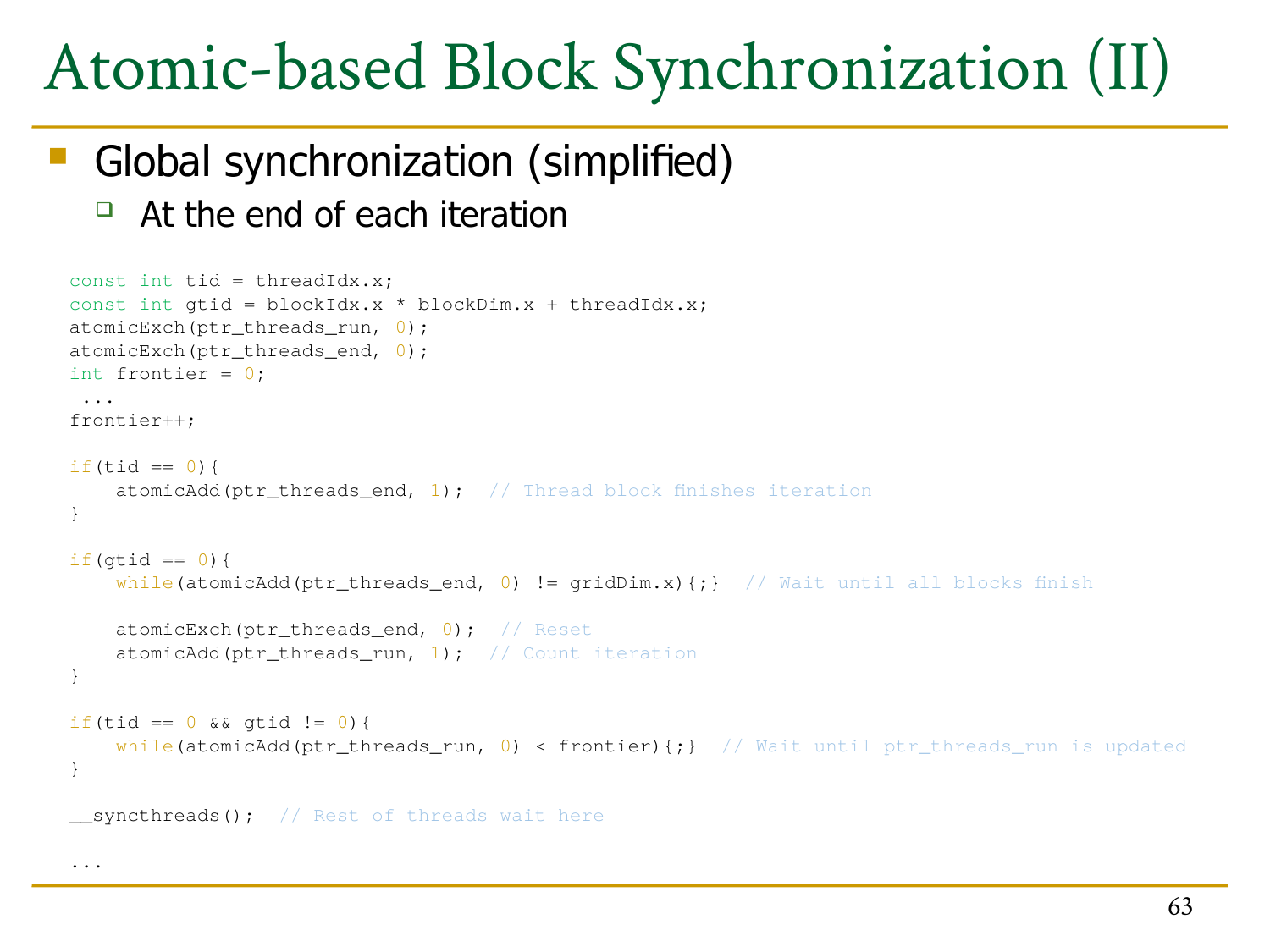

# Atomic-based Block Synchronization (II)
Global synchronization (simplified)
At the end of each iteration
 const int tid = threadIdx.x;
 const int gtid = blockIdx.x * blockDim.x + threadIdx.x;
 atomicExch(ptr_threads_run, 0);
 atomicExch(ptr_threads_end, 0);
 int frontier = 0;
  ...
 frontier++;

 if(tid == 0){
     atomicAdd(ptr_threads_end, 1);  // Thread block finishes iteration
 }

 if(gtid == 0){
     while(atomicAdd(ptr_threads_end, 0) != gridDim.x){;}  // Wait until all blocks finish

     atomicExch(ptr_threads_end, 0);  // Reset
     atomicAdd(ptr_threads_run, 1);  // Count iteration
 }

 if(tid == 0 && gtid != 0){
     while(atomicAdd(ptr_threads_run, 0) < frontier){;}  // Wait until ptr_threads_run is updated
 }

 __syncthreads();  // Rest of threads wait here

 ...
63